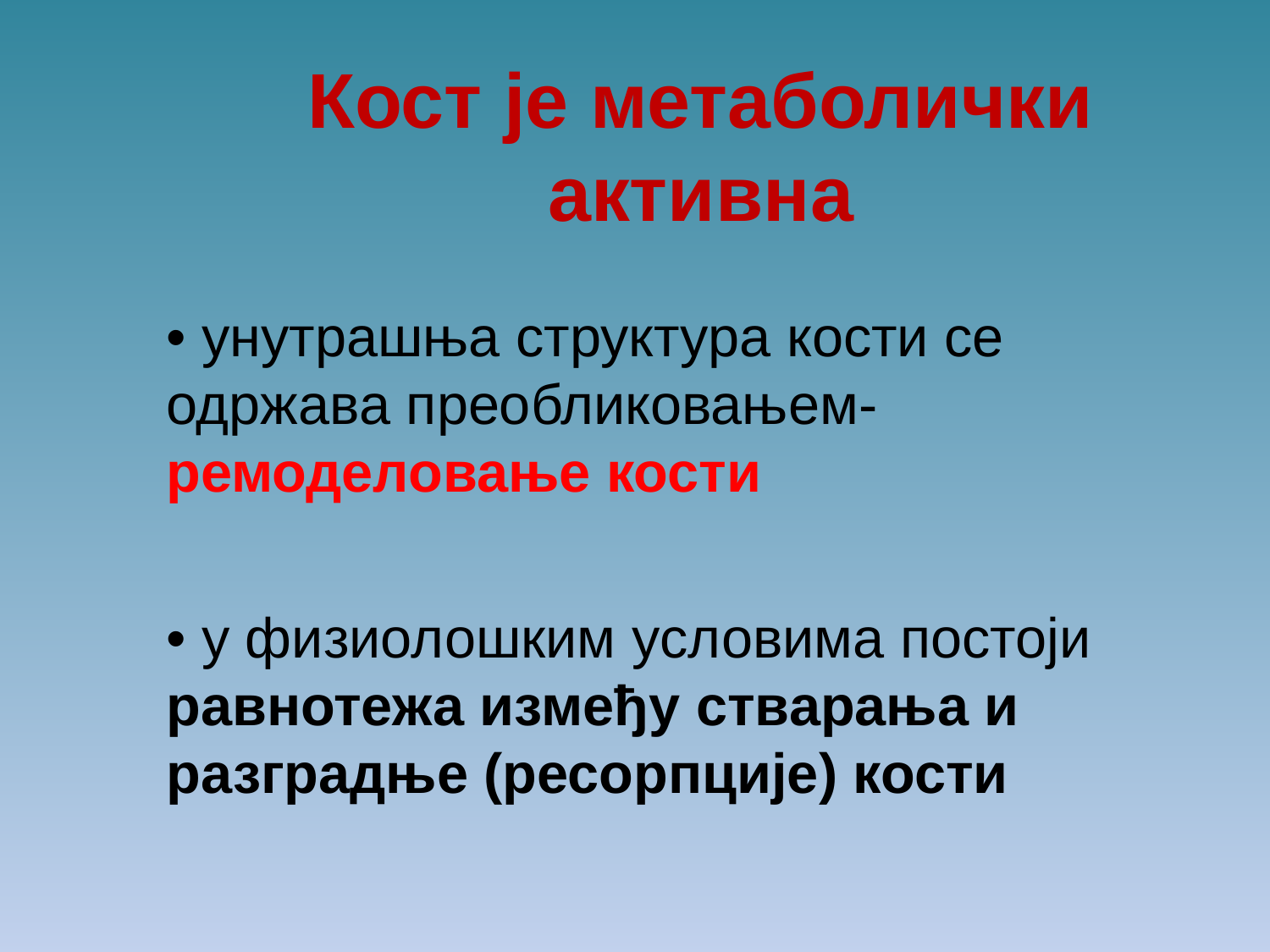

Кост је метаболички
активнa
• унутрашња структура кости се
одржава преобликовањем-
ремоделовање кости
• у физиолошким условима постоји
равнотежа између стварања и
разградње (ресорпције) кости